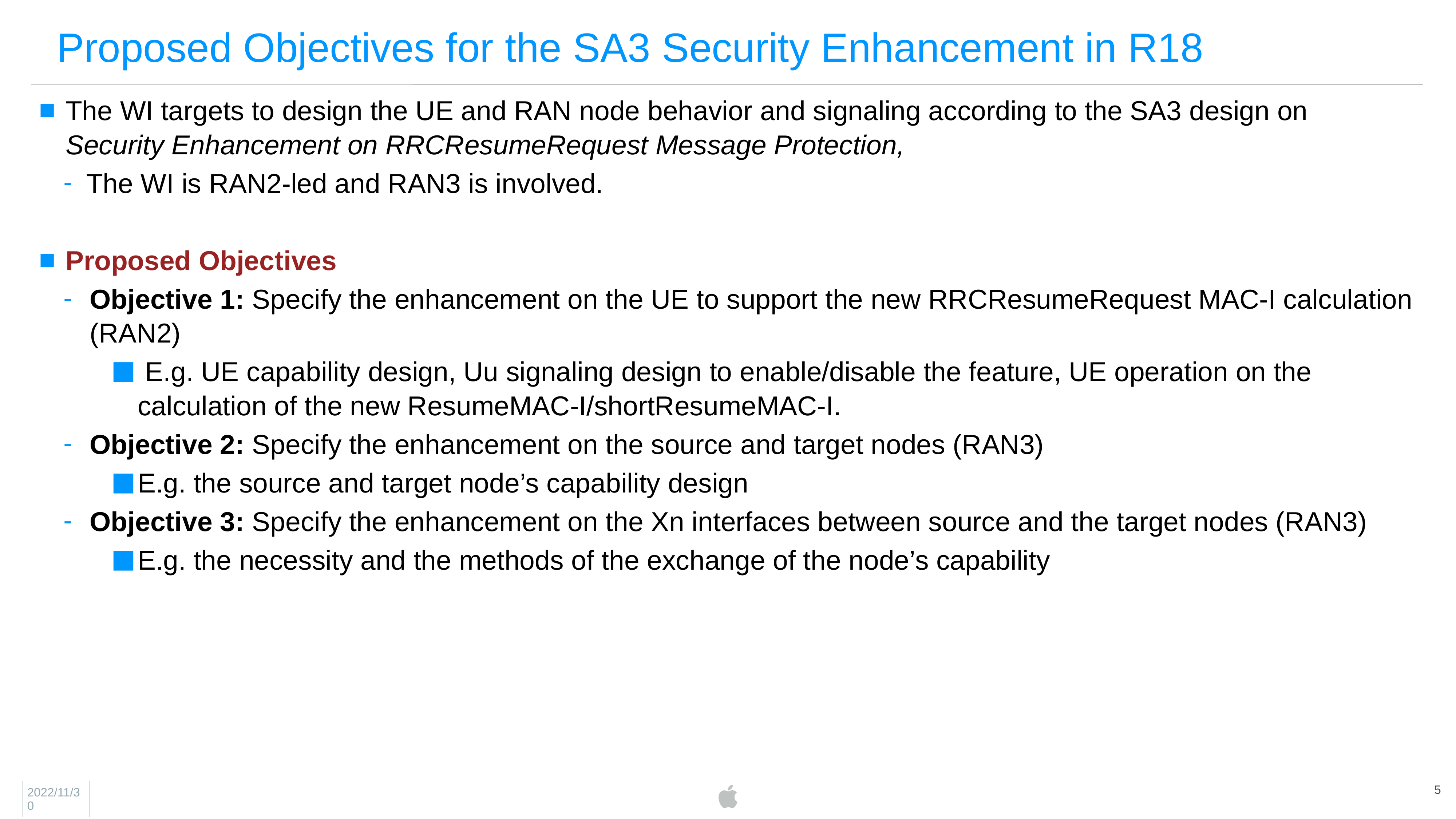

Proposed Objectives for the SA3 Security Enhancement in R18
The WI targets to design the UE and RAN node behavior and signaling according to the SA3 design on Security Enhancement on RRCResumeRequest Message Protection,
The WI is RAN2-led and RAN3 is involved.

Proposed Objectives
Objective 1: Specify the enhancement on the UE to support the new RRCResumeRequest MAC-I calculation (RAN2)
 E.g. UE capability design, Uu signaling design to enable/disable the feature, UE operation on the calculation of the new ResumeMAC-I/shortResumeMAC-I.
Objective 2: Specify the enhancement on the source and target nodes (RAN3)
E.g. the source and target node’s capability design
Objective 3: Specify the enhancement on the Xn interfaces between source and the target nodes (RAN3)
E.g. the necessity and the methods of the exchange of the node’s capability
5